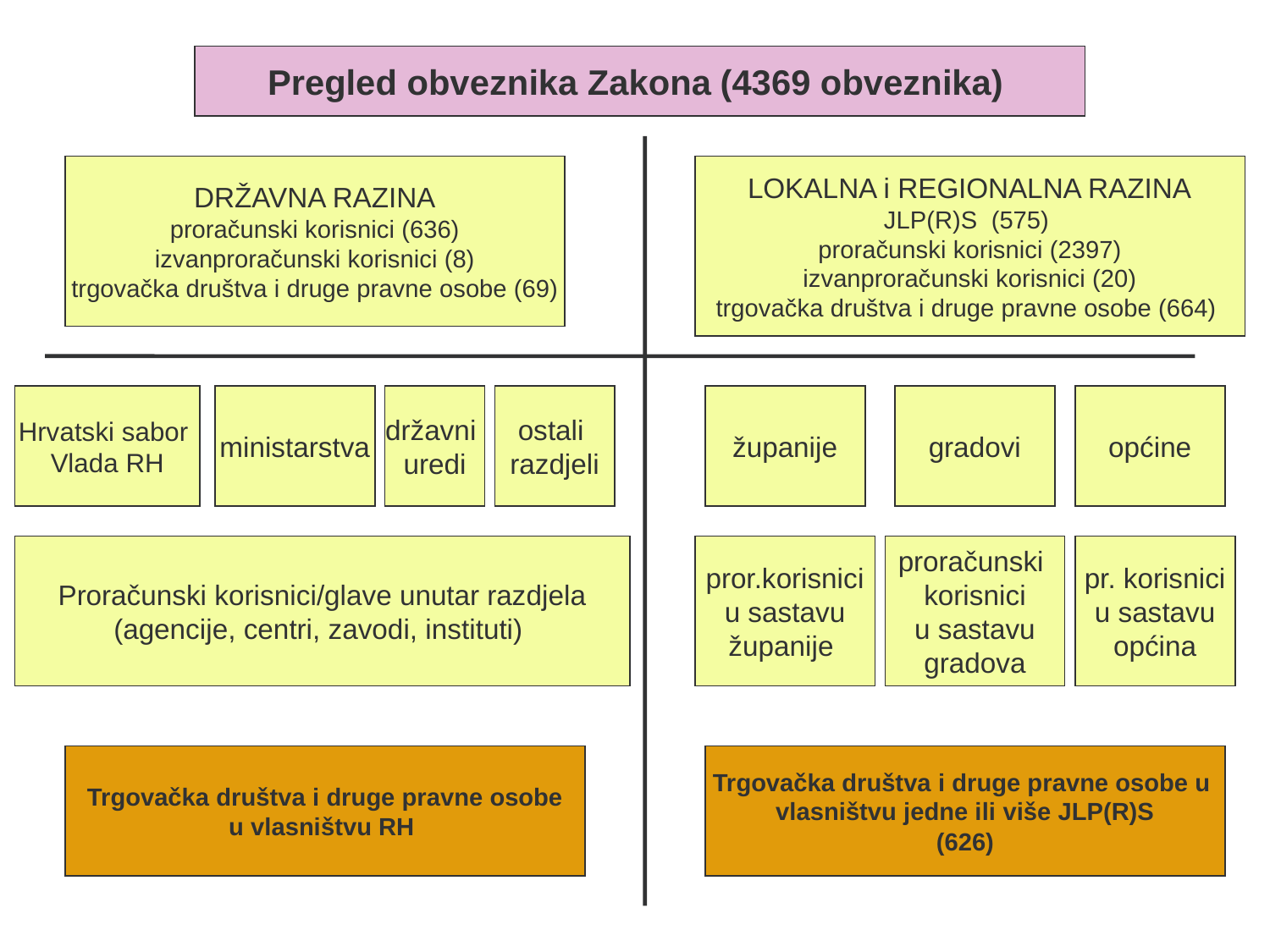

7
Pregled obveznika Zakona (4369 obveznika)

DRŽAVNA RAZINA
proračunski korisnici (636)
izvanproračunski korisnici (8)
trgovačka društva i druge pravne osobe (69)
LOKALNA i REGIONALNA RAZINA
JLP(R)S  (575)
proračunski korisnici (2397)
izvanproračunski korisnici (20)
trgovačka društva i druge pravne osobe (664)

Hrvatski sabor
Vlada RH
ministarstva
državni
uredi
ostali
razdjeli
županije
gradovi
općine
Proračunski korisnici/glave unutar razdjela
(agencije, centri, zavodi, instituti)
pror.korisnici
u sastavu
županije
proračunski
korisnici
u sastavu
gradova
pr. korisnici
u sastavu
općina
Trgovačka društva i druge pravne osobe
u vlasništvu RH
Trgovačka društva i druge pravne osobe u
vlasništvu jedne ili više JLP(R)S
(626)